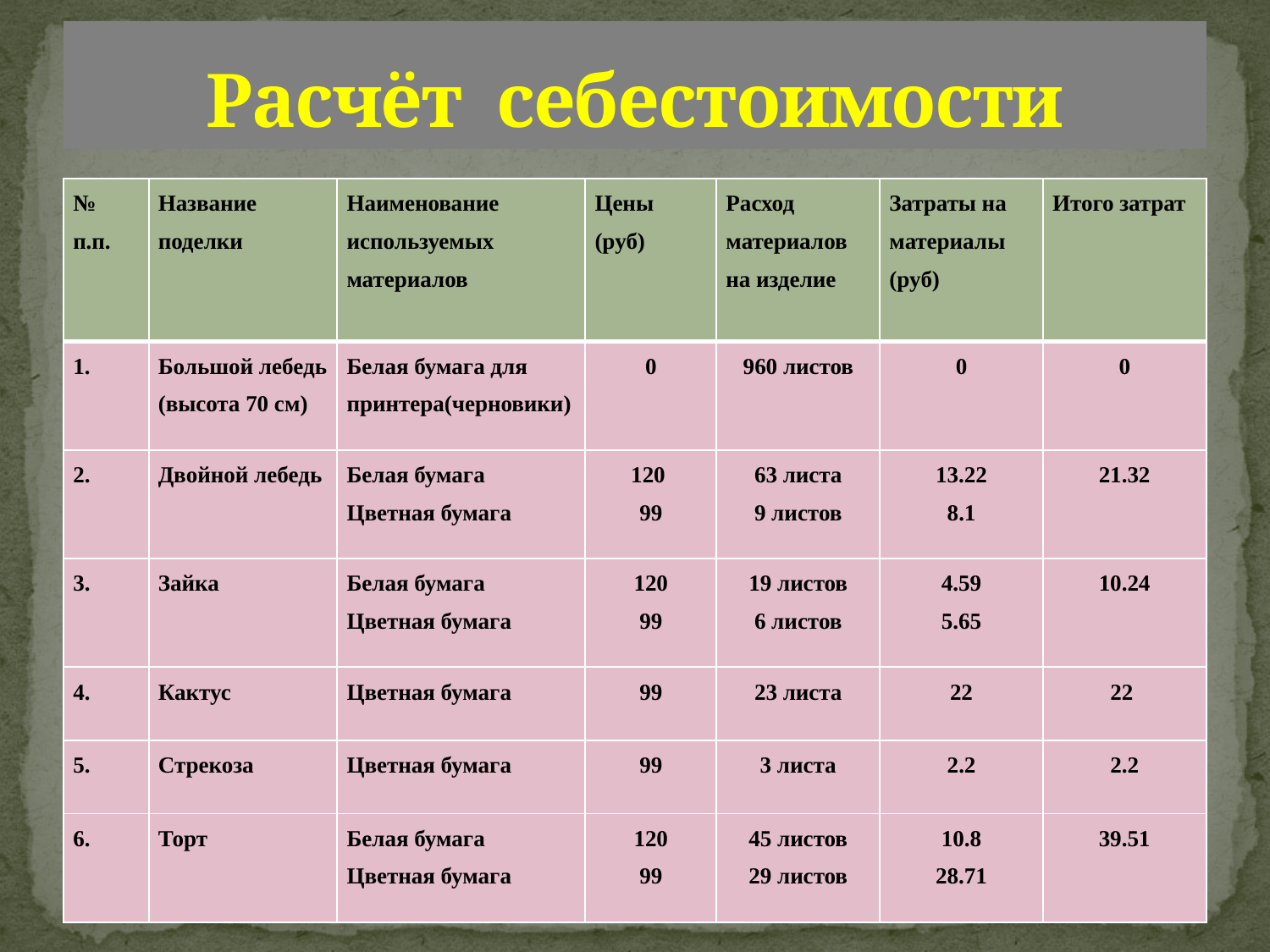

# Расчёт  себестоимости
| № п.п. | Название поделки | Наименование используемых материалов | Цены (руб) | Расход материалов на изделие | Затраты на материалы (руб) | Итого затрат |
| --- | --- | --- | --- | --- | --- | --- |
| 1. | Большой лебедь (высота 70 см) | Белая бумага для принтера(черновики) | 0 | 960 листов | 0 | 0 |
| 2. | Двойной лебедь | Белая бумага Цветная бумага | 120 99 | 63 листа 9 листов | 13.22 8.1 | 21.32 |
| 3. | Зайка | Белая бумага Цветная бумага | 120 99 | 19 листов 6 листов | 4.59 5.65 | 10.24 |
| 4. | Кактус | Цветная бумага | 99 | 23 листа | 22 | 22 |
| 5. | Стрекоза | Цветная бумага | 99 | 3 листа | 2.2 | 2.2 |
| 6. | Торт | Белая бумага Цветная бумага | 120 99 | 45 листов 29 листов | 10.8 28.71 | 39.51 |